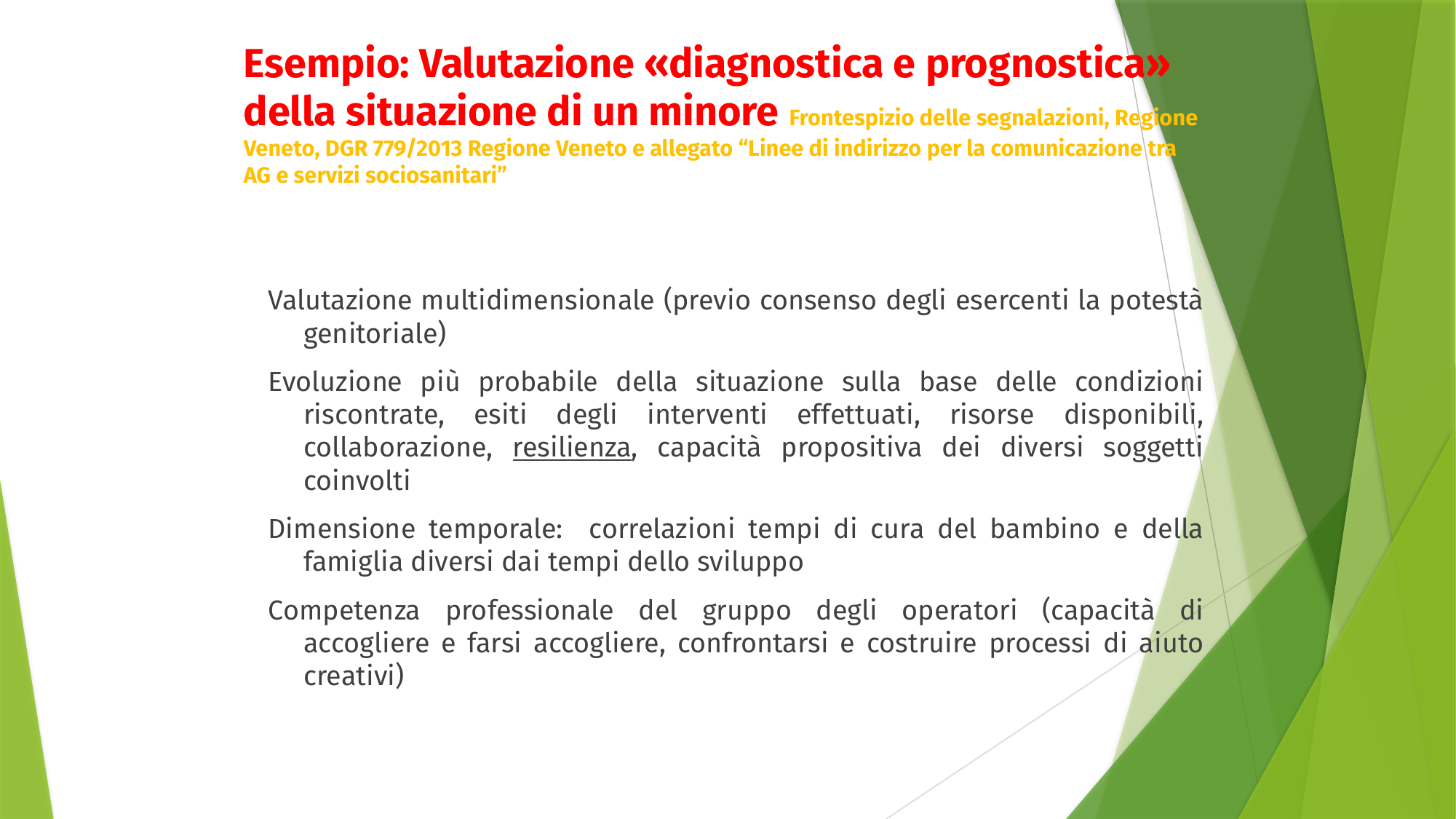

# Esempio: Valutazione «diagnostica e prognostica» della situazione di un minore Frontespizio delle segnalazioni, Regione Veneto, DGR 779/2013 Regione Veneto e allegato “Linee di indirizzo per la comunicazione tra AG e servizi sociosanitari”
Valutazione multidimensionale (previo consenso degli esercenti la potestà genitoriale)
Evoluzione più probabile della situazione sulla base delle condizioni riscontrate, esiti degli interventi effettuati, risorse disponibili, collaborazione, resilienza, capacità propositiva dei diversi soggetti coinvolti
Dimensione temporale:  correlazioni tempi di cura del bambino e della famiglia diversi dai tempi dello sviluppo
Competenza professionale del gruppo degli operatori (capacità di accogliere e farsi accogliere, confrontarsi e costruire processi di aiuto creativi)